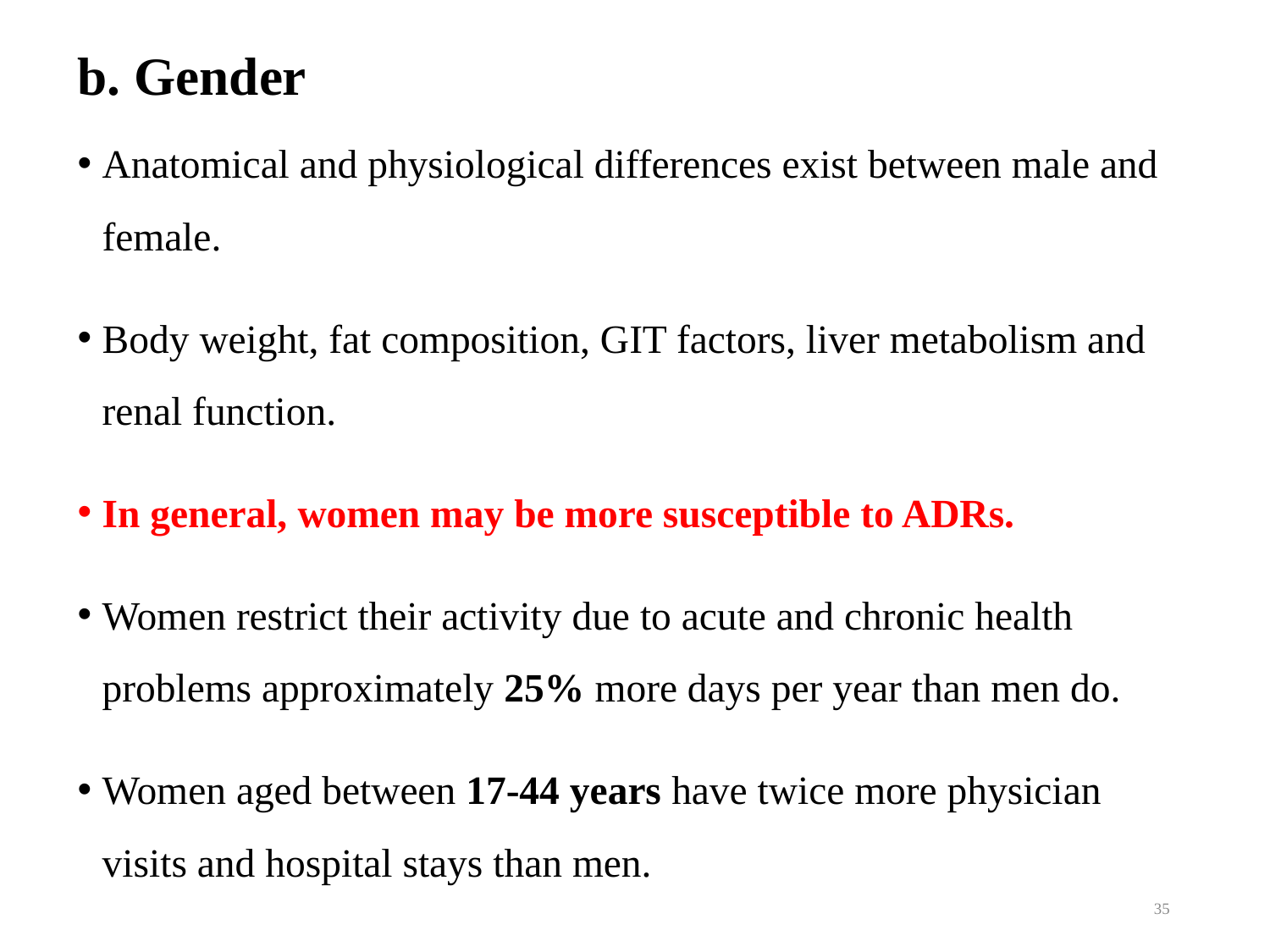

b. Gender
Anatomical and physiological differences exist between male and female.
Body weight, fat composition, GIT factors, liver metabolism and renal function.
In general, women may be more susceptible to ADRs.
Women restrict their activity due to acute and chronic health problems approximately 25% more days per year than men do.
Women aged between 17-44 years have twice more physician visits and hospital stays than men.
35